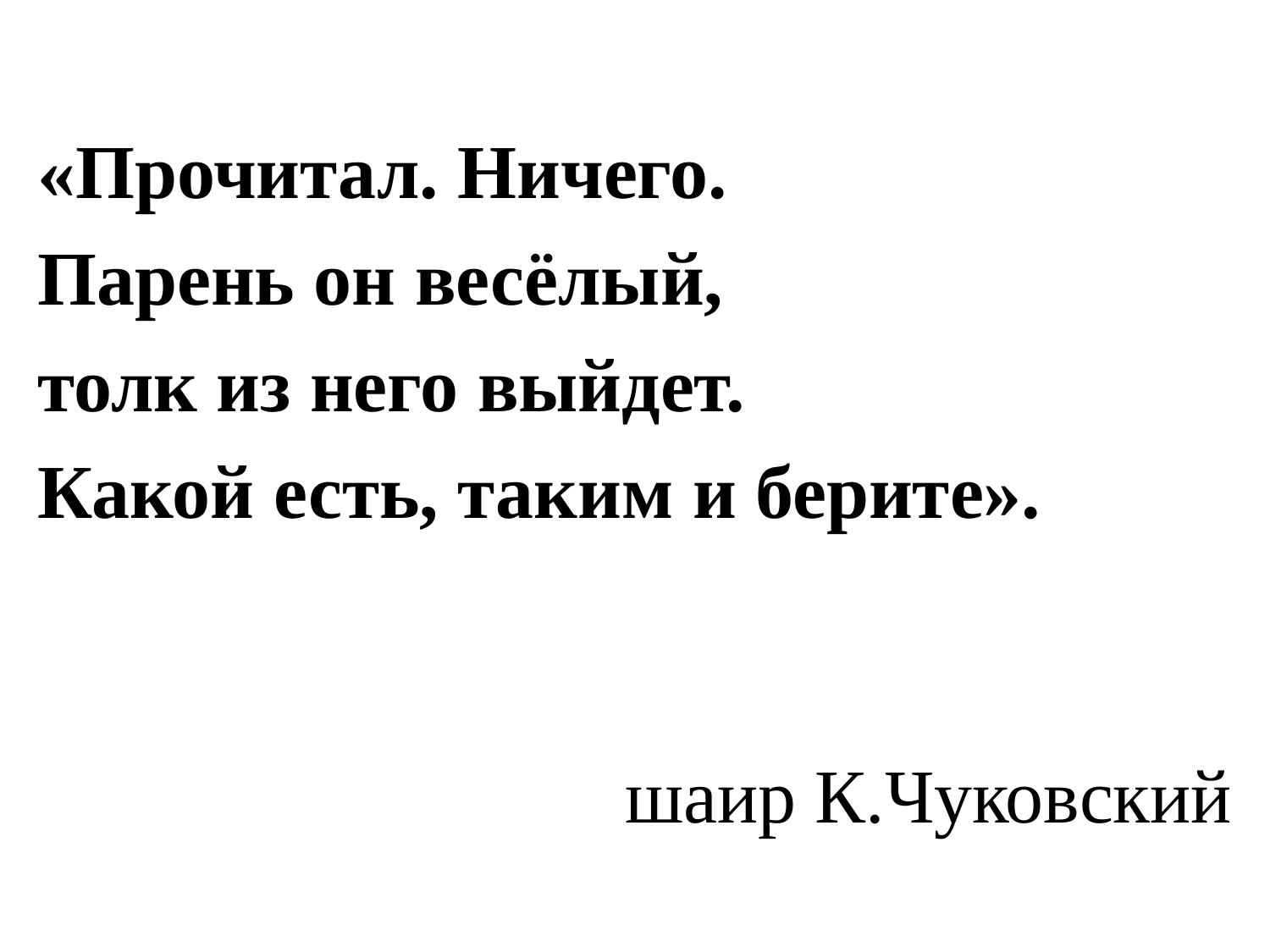

#
«Прочитал. Ничего.
Парень он весёлый,
толк из него выйдет.
Какой есть, таким и берите».

шаир К.Чуковский